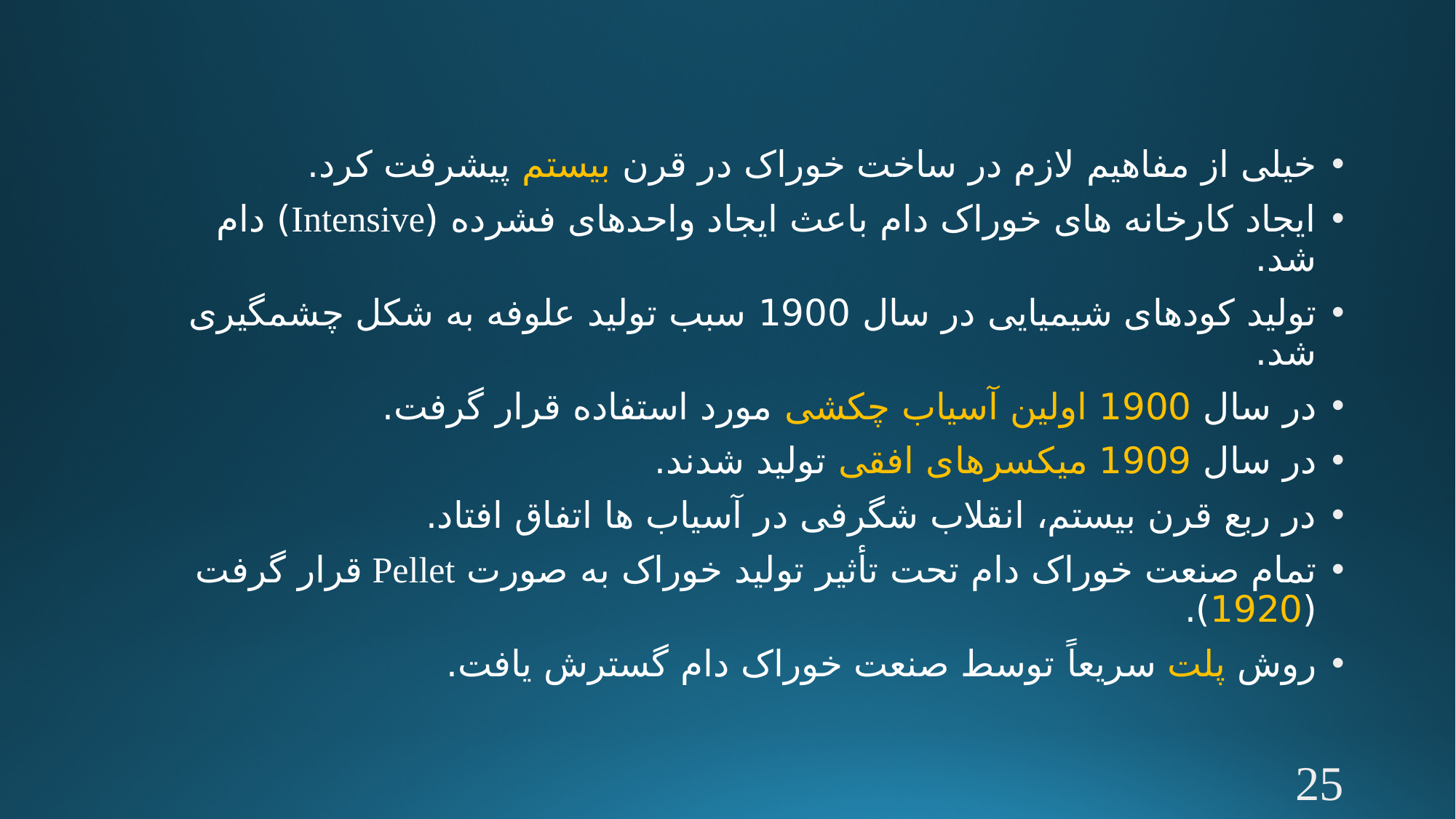

#
خیلی از مفاهیم لازم در ساخت خوراک در قرن بیستم پیشرفت کرد.
ایجاد کارخانه های خوراک دام باعث ایجاد واحدهای فشرده (Intensive) دام شد.
تولید کودهای شیمیایی در سال 1900 سبب تولید علوفه به شکل چشمگیری شد.
در سال 1900 اولین آسیاب چکشی مورد استفاده قرار گرفت.
در سال 1909 میکسرهای افقی تولید شدند.
در ربع قرن بیستم، انقلاب شگرفی در آسیاب ها اتفاق افتاد.
تمام صنعت خوراک دام تحت تأثیر تولید خوراک به صورت Pellet قرار گرفت (1920).
روش پلت سریعاً توسط صنعت خوراک دام گسترش یافت.
25